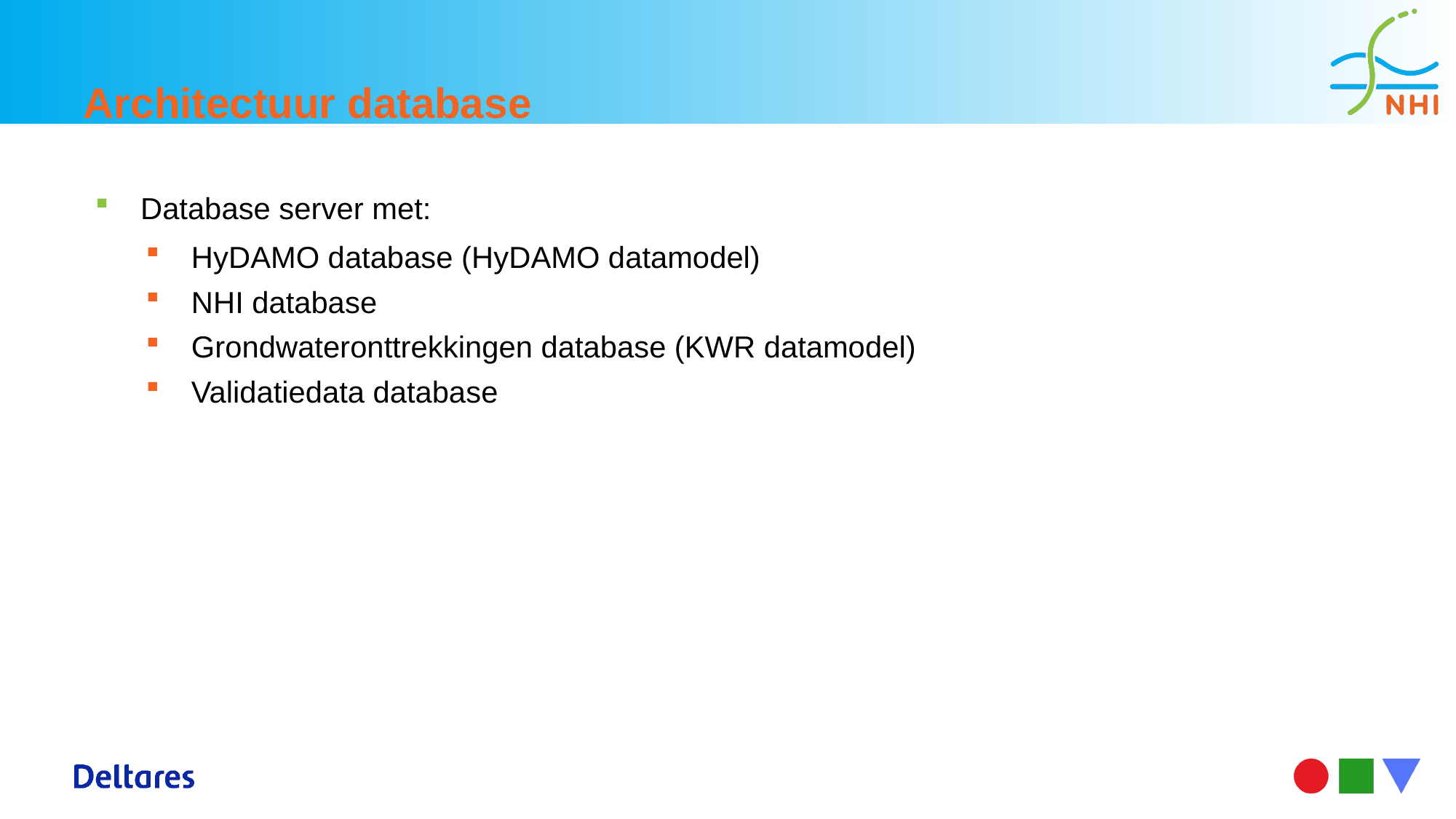

# Architectuur database
Database server met:
HyDAMO database (HyDAMO datamodel)
NHI database
Grondwateronttrekkingen database (KWR datamodel)
Validatiedata database